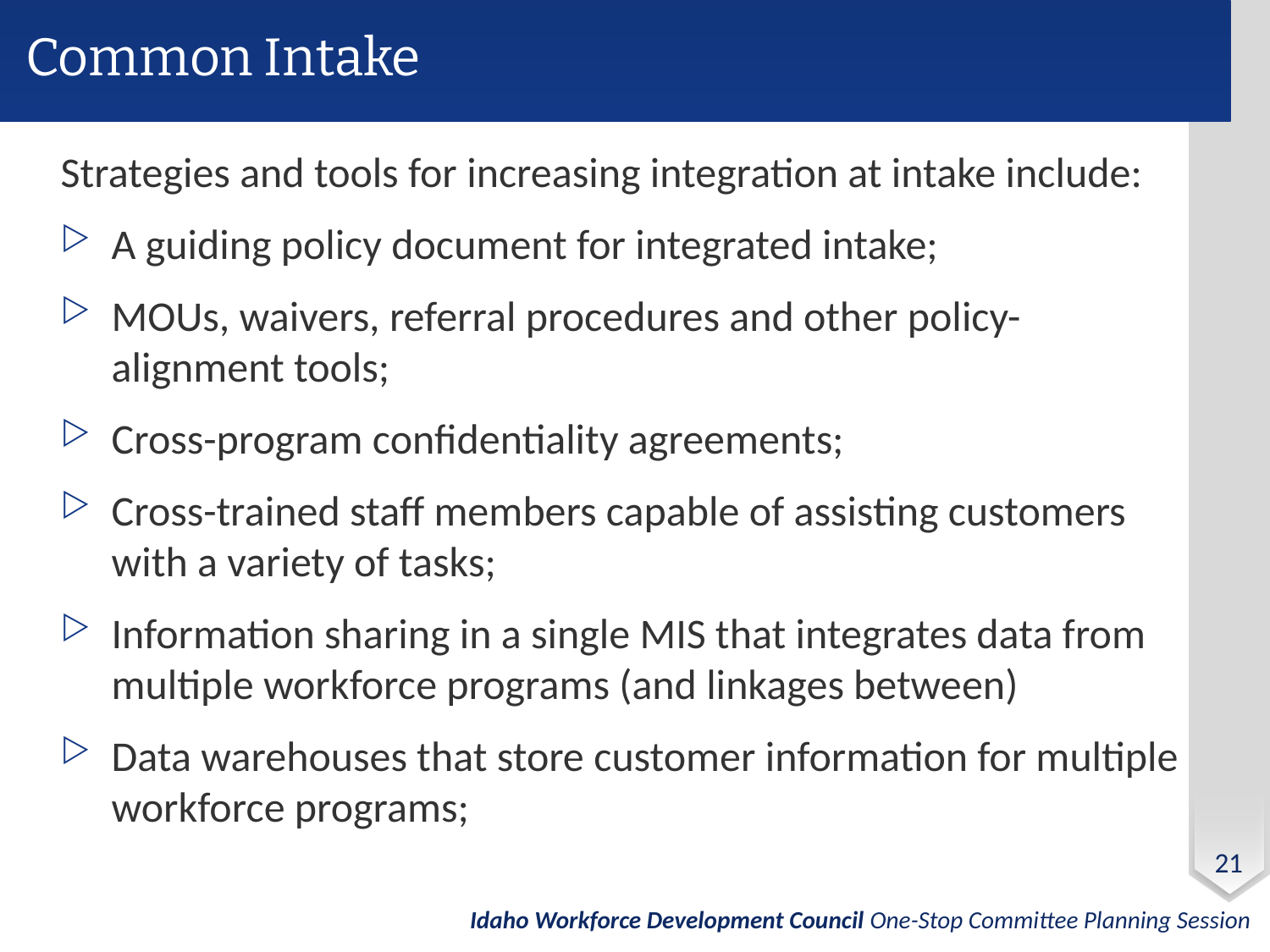

# Common Intake
Strategies and tools for increasing integration at intake include:
A guiding policy document for integrated intake;
MOUs, waivers, referral procedures and other policy-alignment tools;
Cross-program confidentiality agreements;
Cross-trained staff members capable of assisting customers with a variety of tasks;
Information sharing in a single MIS that integrates data from multiple workforce programs (and linkages between)
Data warehouses that store customer information for multiple workforce programs;
21